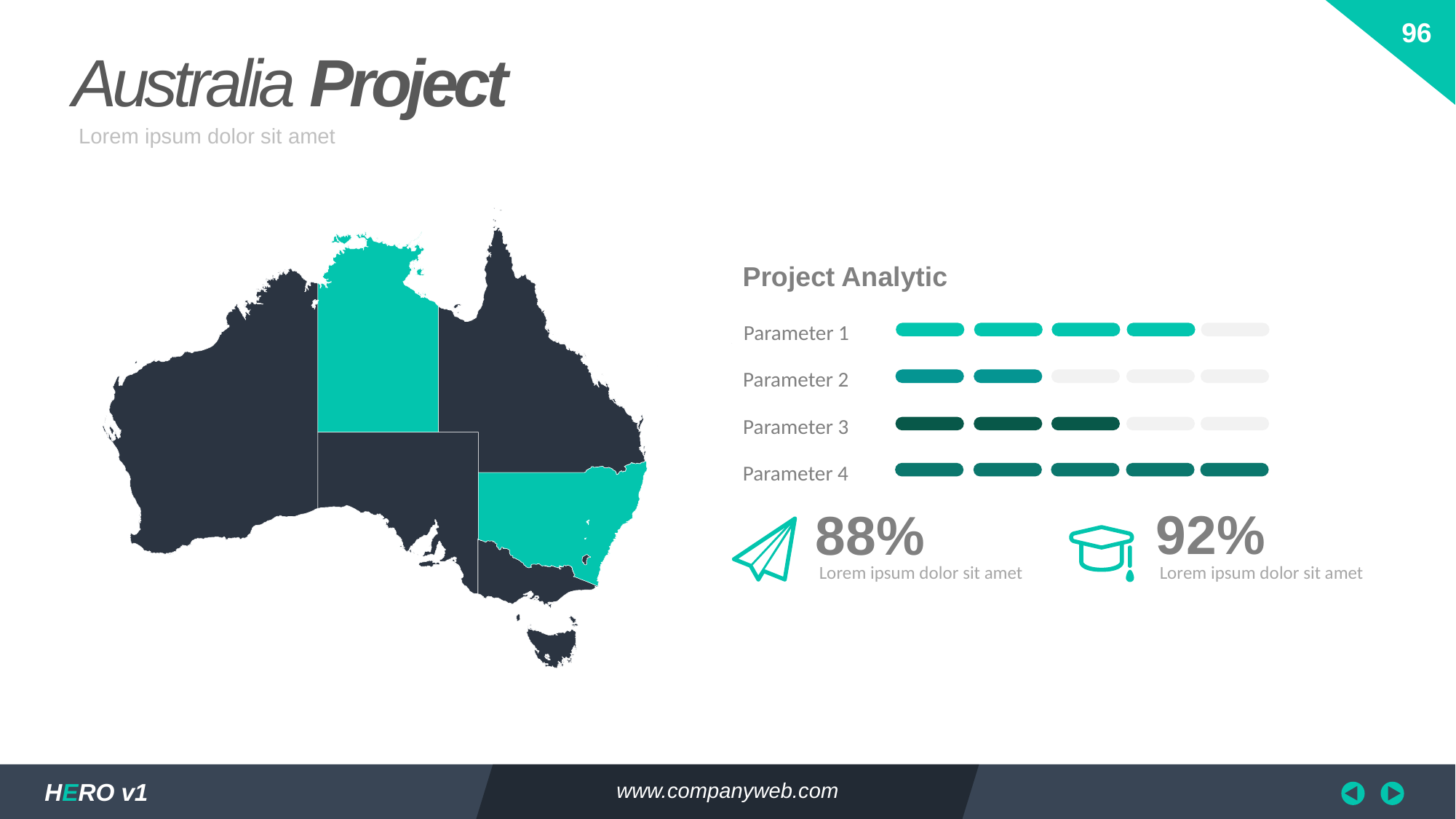

Australia Project
Lorem ipsum dolor sit amet

Project Analytic
Parameter 1

Parameter 2

Parameter 3

Parameter 4

92%
Lorem ipsum dolor sit amet
88%
Lorem ipsum dolor sit amet